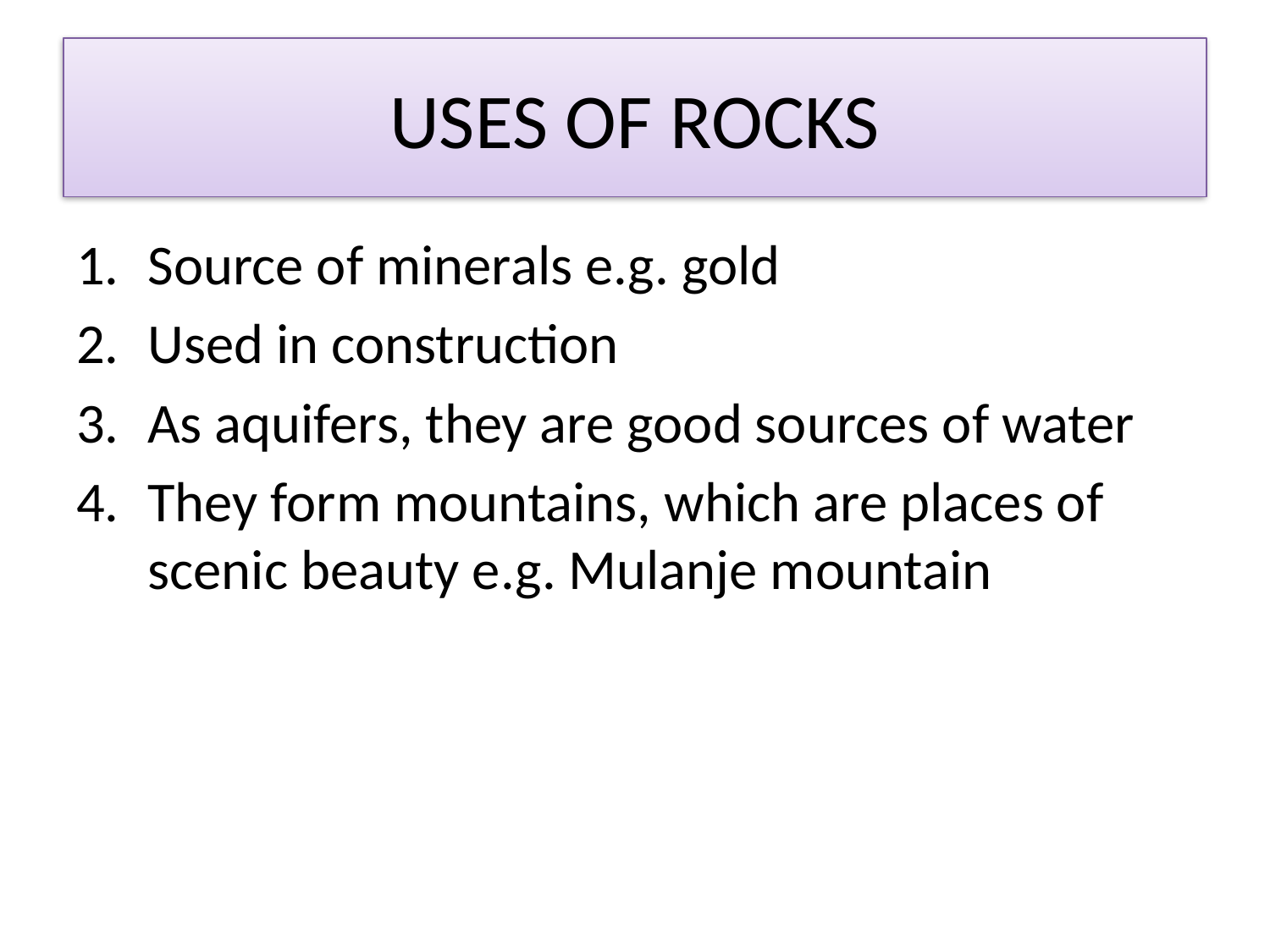

# USES OF ROCKS
Source of minerals e.g. gold
Used in construction
As aquifers, they are good sources of water
They form mountains, which are places of scenic beauty e.g. Mulanje mountain